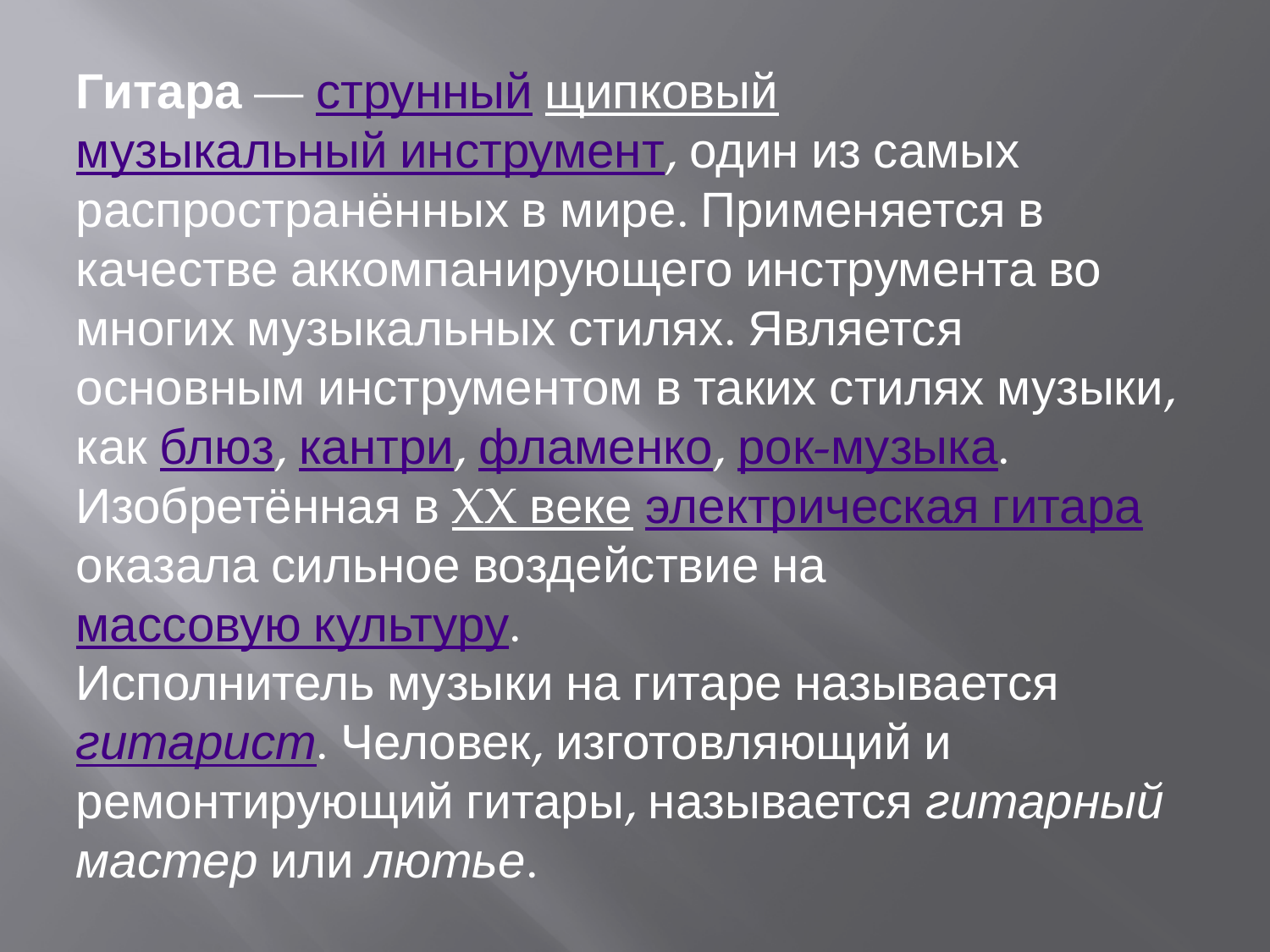

Гитара — струнный щипковый музыкальный инструмент, один из самых распространённых в мире. Применяется в качестве аккомпанирующего инструмента во многих музыкальных стилях. Является основным инструментом в таких стилях музыки, как блюз, кантри, фламенко, рок-музыка. Изобретённая в XX веке электрическая гитара оказала сильное воздействие на массовую культуру.
Исполнитель музыки на гитаре называется гитарист. Человек, изготовляющий и ремонтирующий гитары, называется гитарный мастер или лютье.